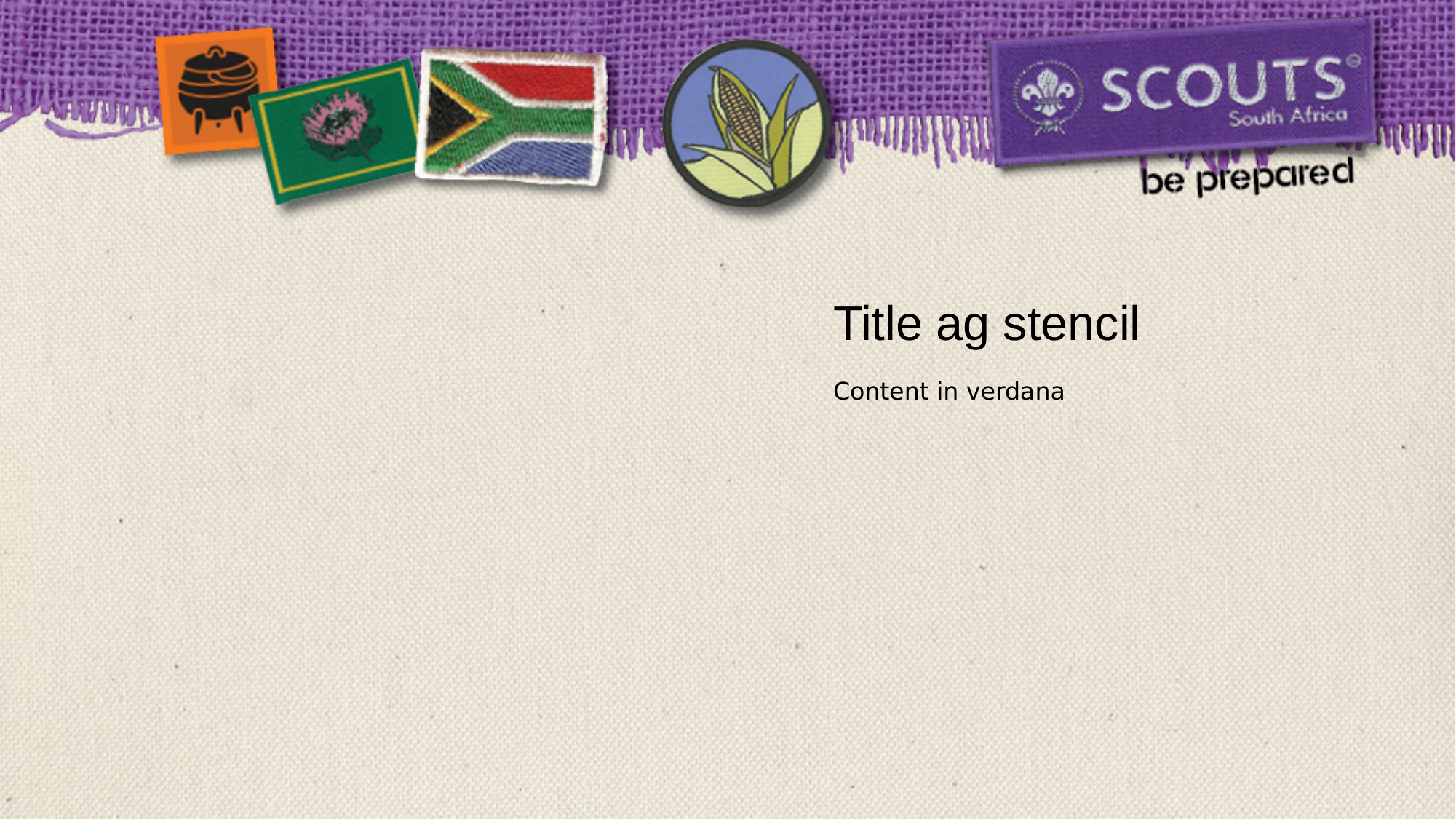

# Title ag stencil
Content in verdana